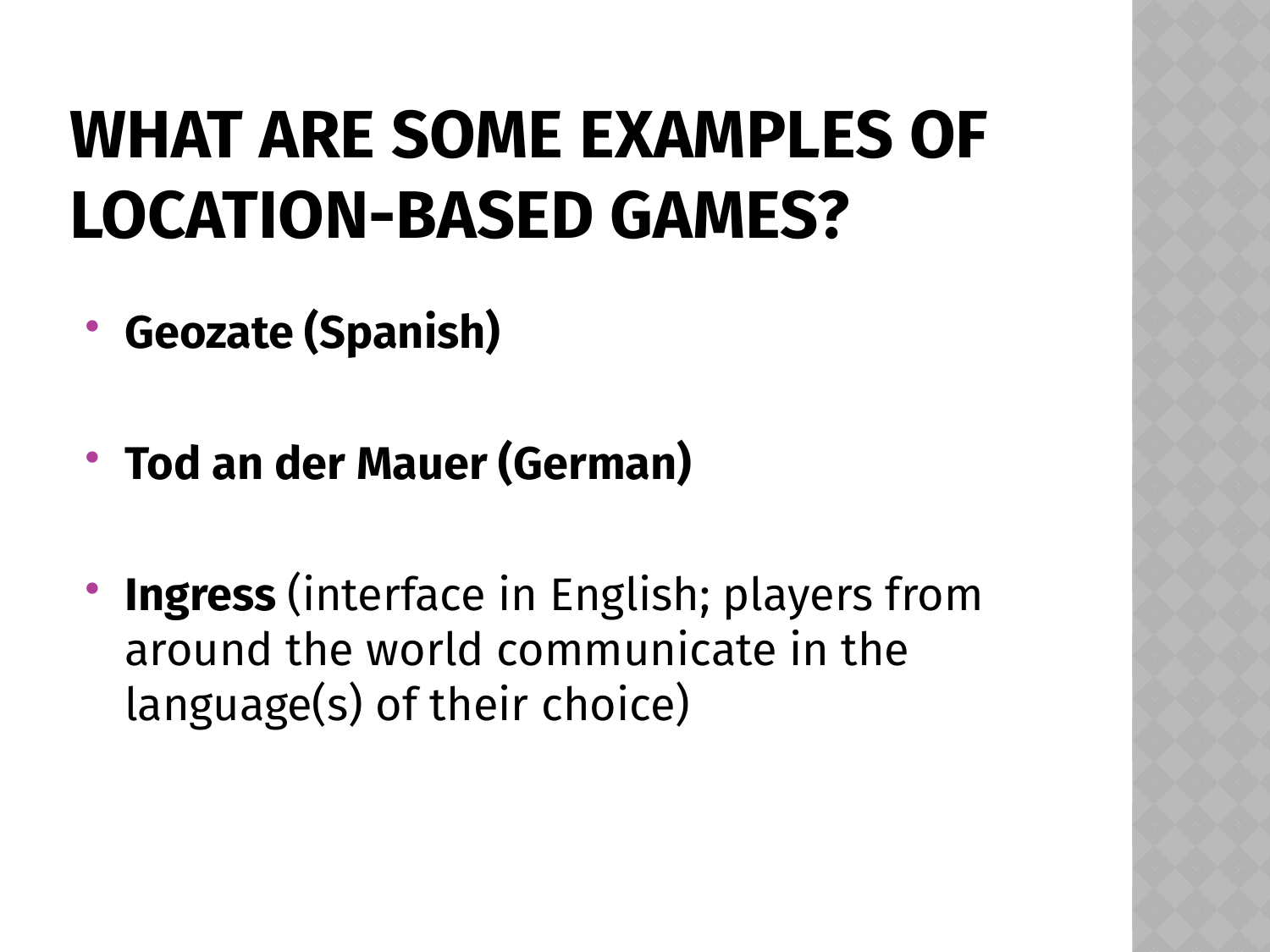

# What are some Examples of Location-Based Games?
Geozate (Spanish)

Tod an der Mauer (German)

Ingress (interface in English; players from around the world communicate in the language(s) of their choice)